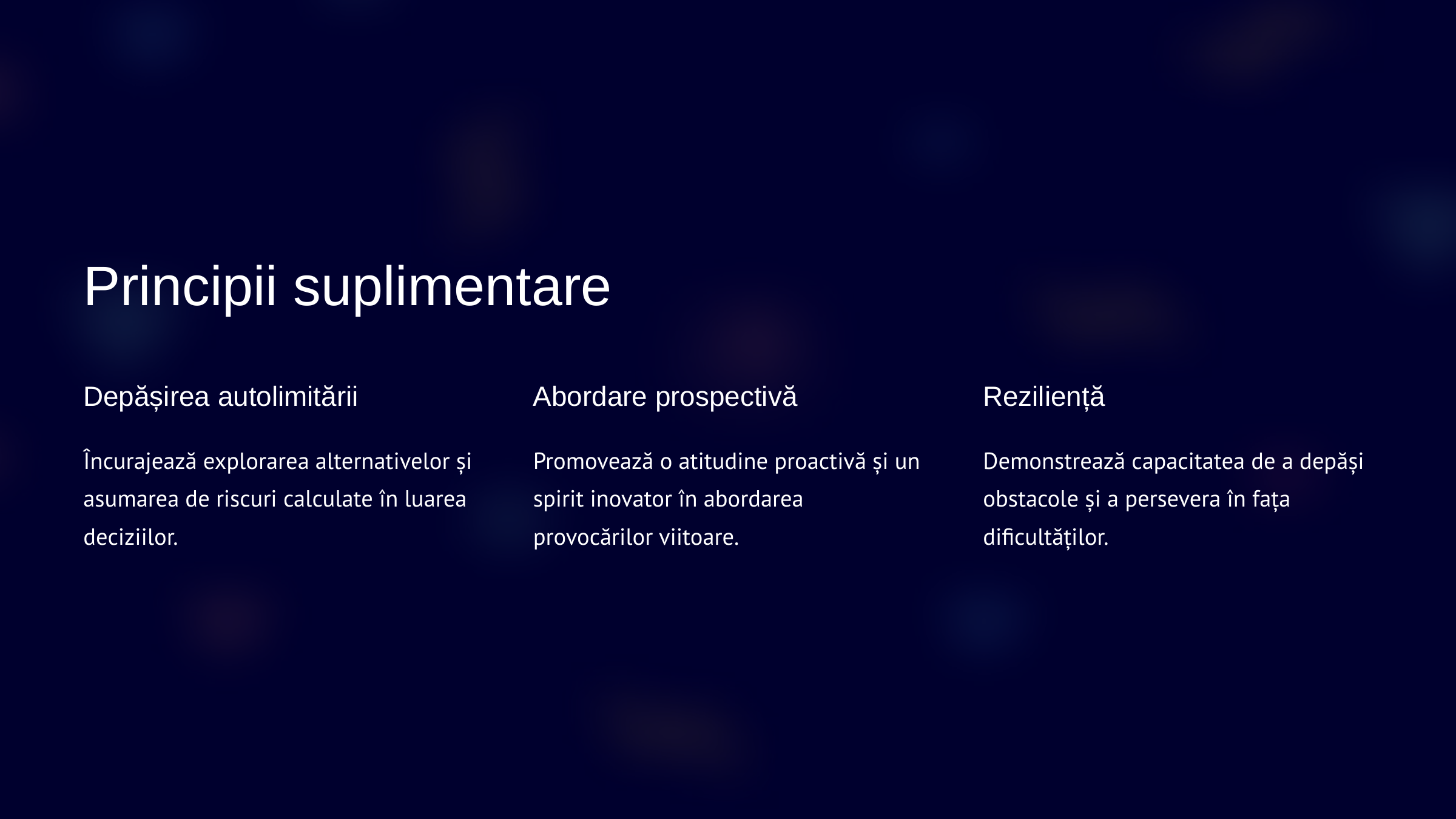

Principii suplimentare
Depășirea autolimitării
Abordare prospectivă
Reziliență
Încurajează explorarea alternativelor și asumarea de riscuri calculate în luarea deciziilor.
Promovează o atitudine proactivă și un spirit inovator în abordarea provocărilor viitoare.
Demonstrează capacitatea de a depăși obstacole și a persevera în fața dificultăților.